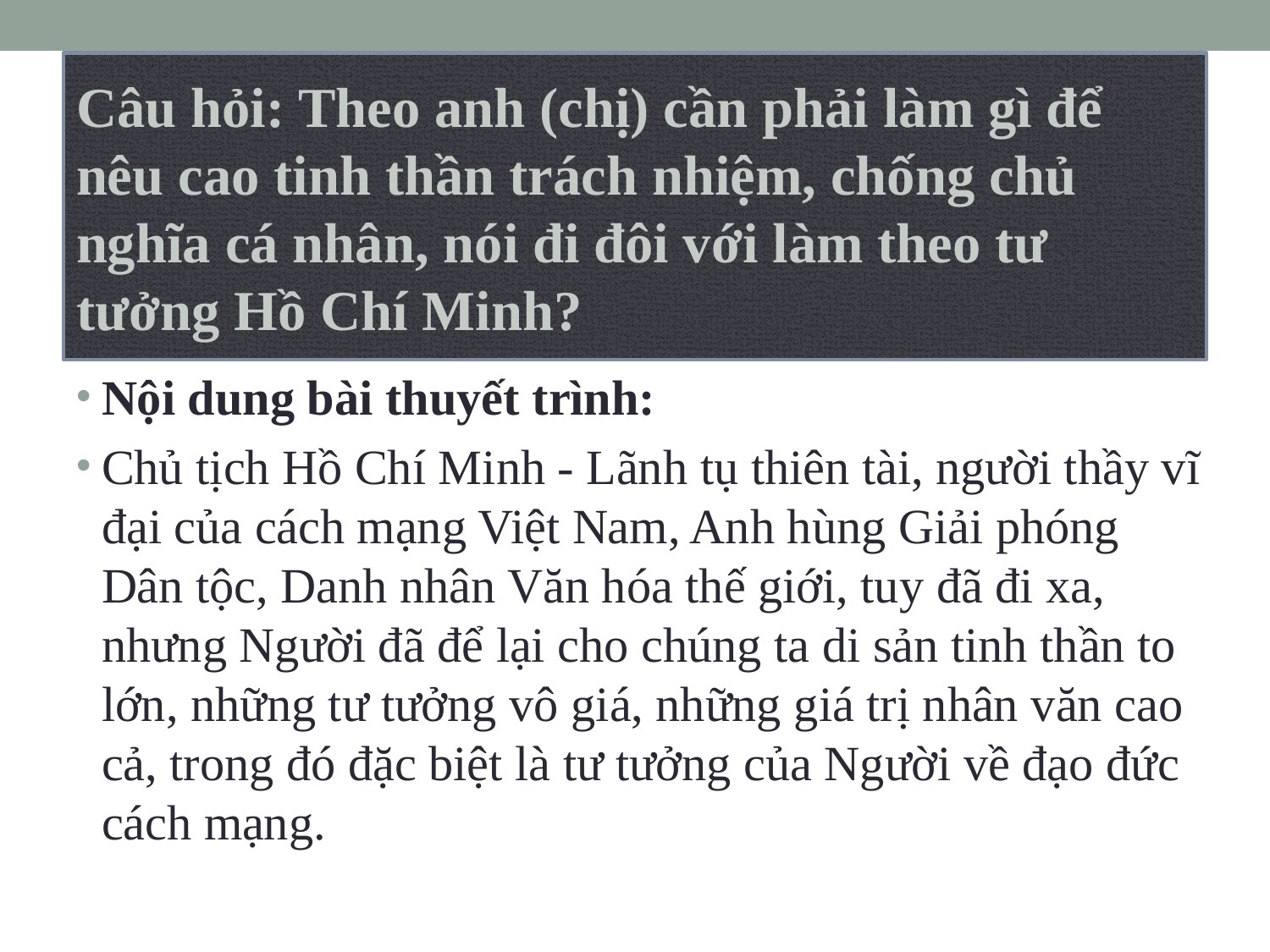

# Câu hỏi: Theo anh (chị) cần phải làm gì để nêu cao tinh thần trách nhiệm, chống chủ nghĩa cá nhân, nói đi đôi với làm theo tư tưởng Hồ Chí Minh?
Nội dung bài thuyết trình:
Chủ tịch Hồ Chí Minh - Lãnh tụ thiên tài, người thầy vĩ đại của cách mạng Việt Nam, Anh hùng Giải phóng Dân tộc, Danh nhân Văn hóa thế giới, tuy đã đi xa, nhưng Người đã để lại cho chúng ta di sản tinh thần to lớn, những tư tưởng vô giá, những giá trị nhân văn cao cả, trong đó đặc biệt là tư tưởng của Người về đạo đức cách mạng.